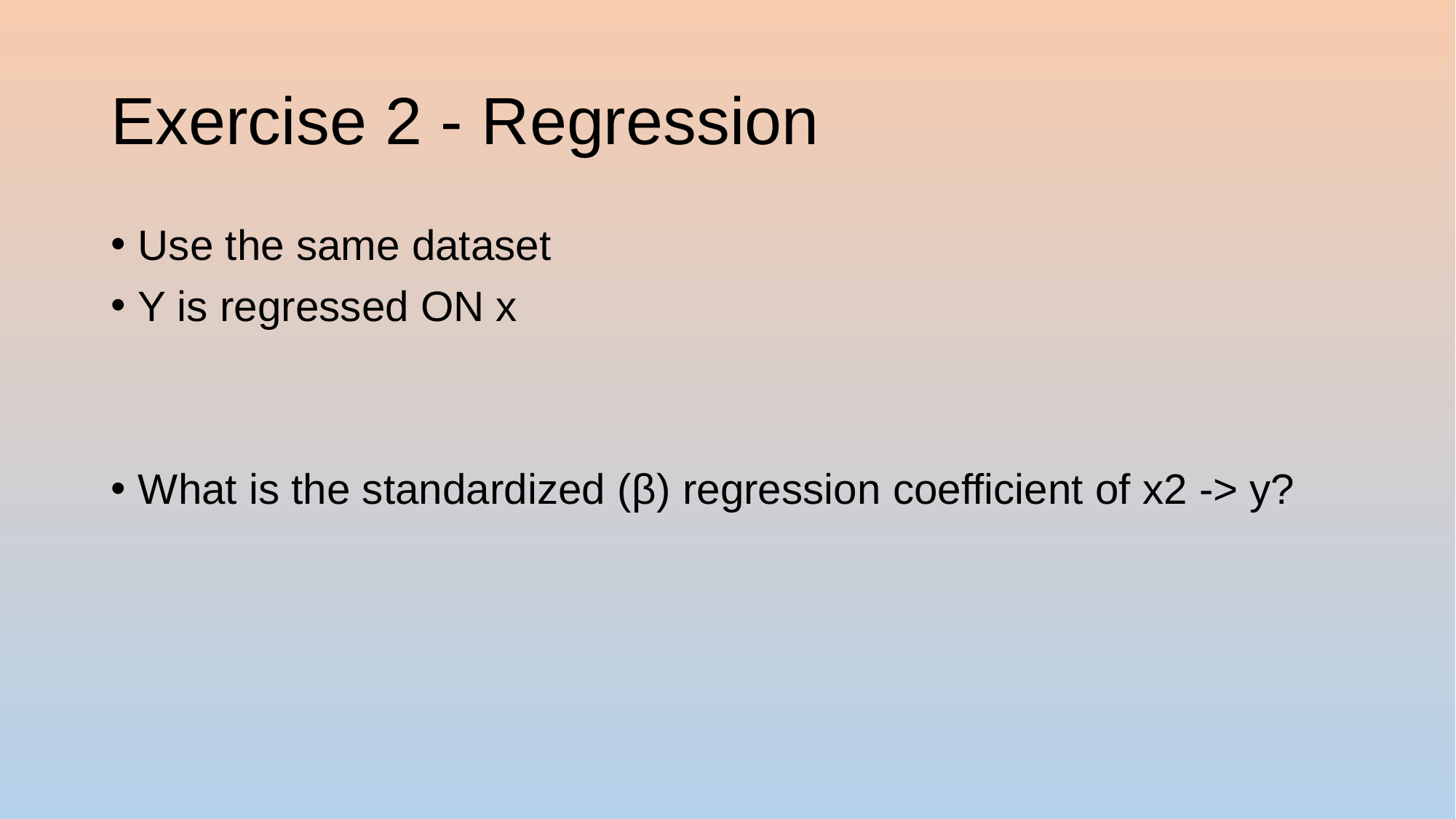

# Exercise 2 - Regression
Use the same dataset
Y is regressed ON x

What is the standardized (β) regression coefficient of x2 -> y?